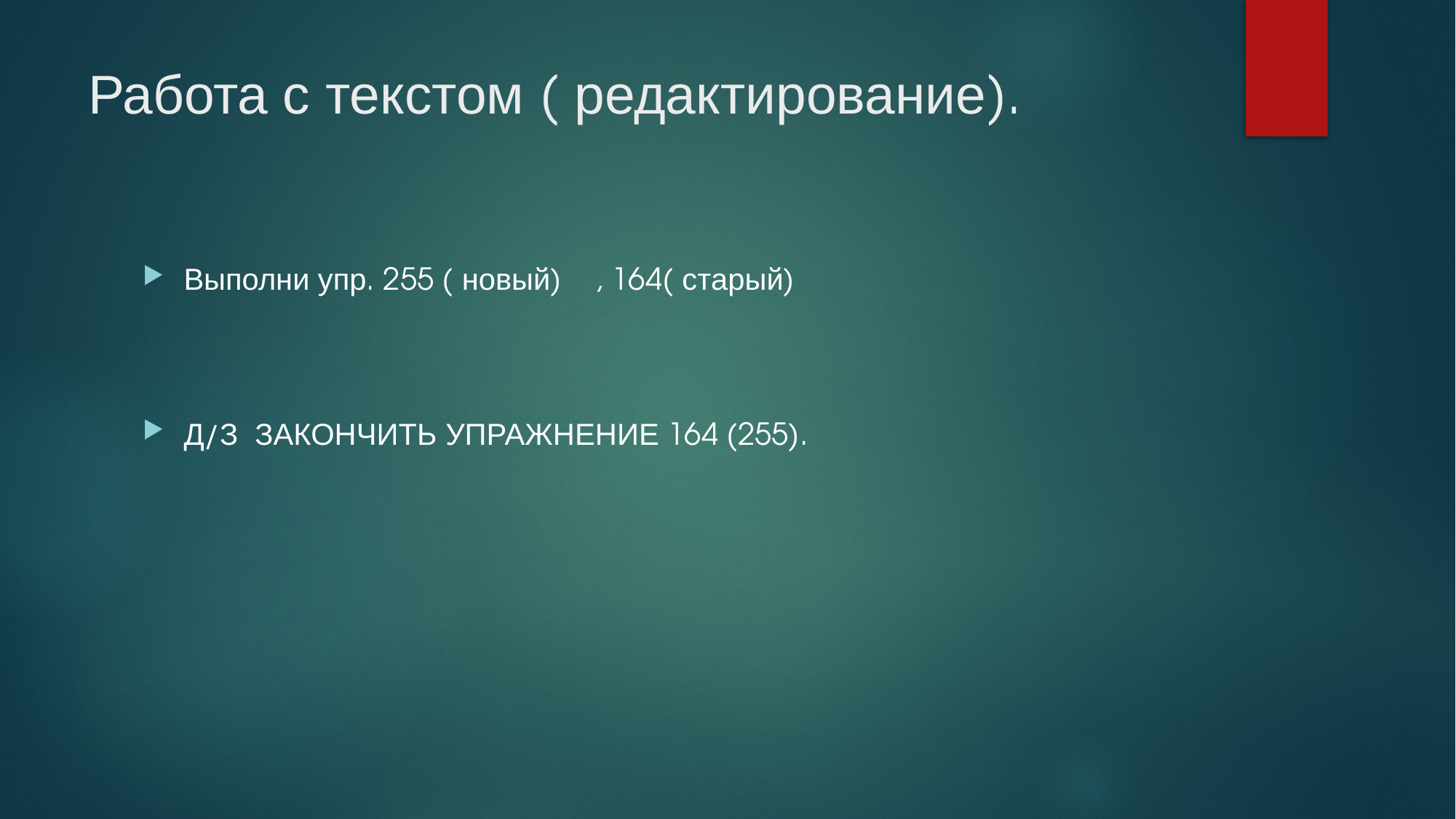

# Работа с текстом ( редактирование).
Выполни упр. 255 ( новый)    , 164( старый)

Д/З  ЗАКОНЧИТЬ УПРАЖНЕНИЕ 164 (255).